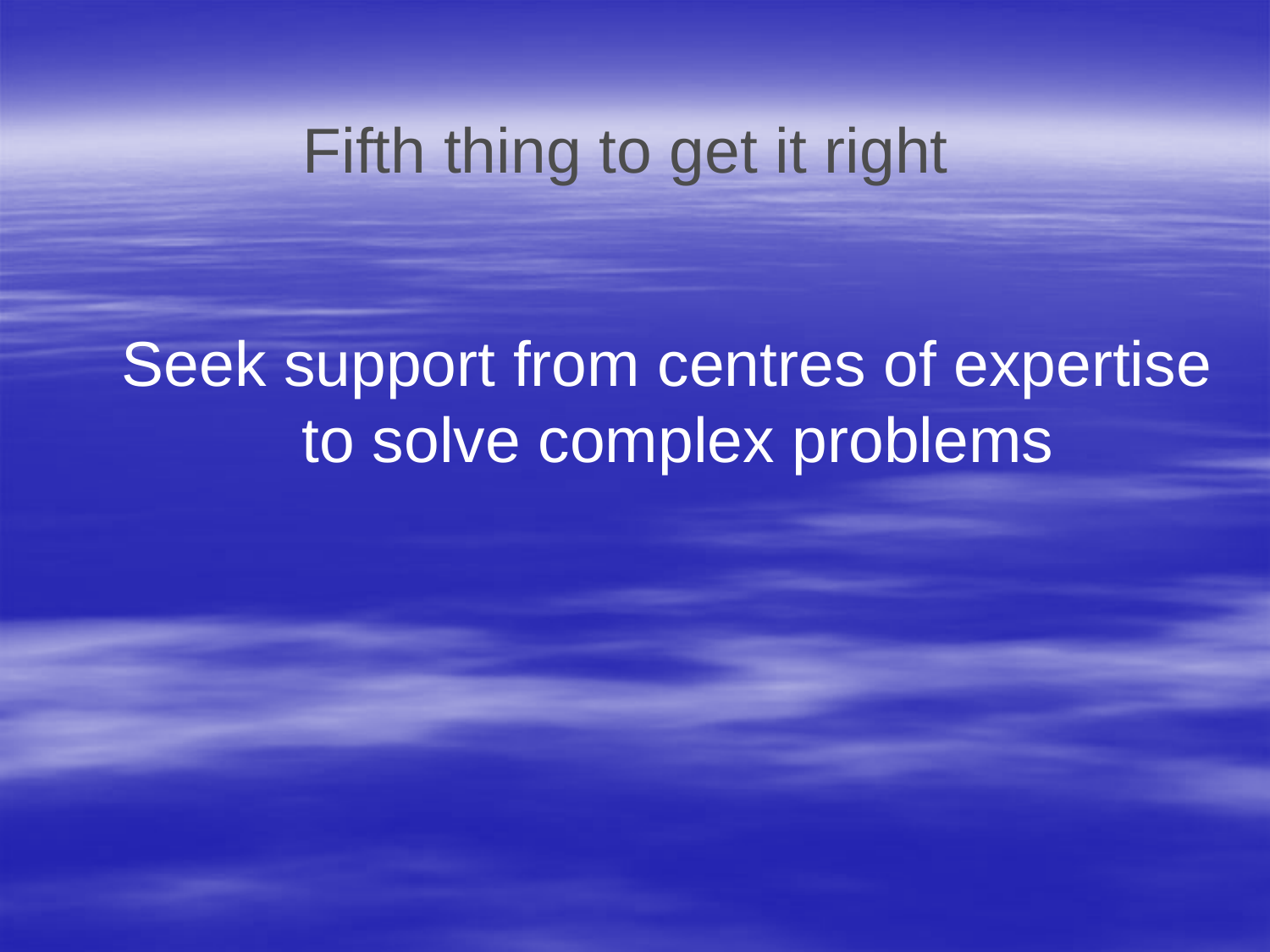

# Fifth thing to get it right
Seek support from centres of expertise to solve complex problems